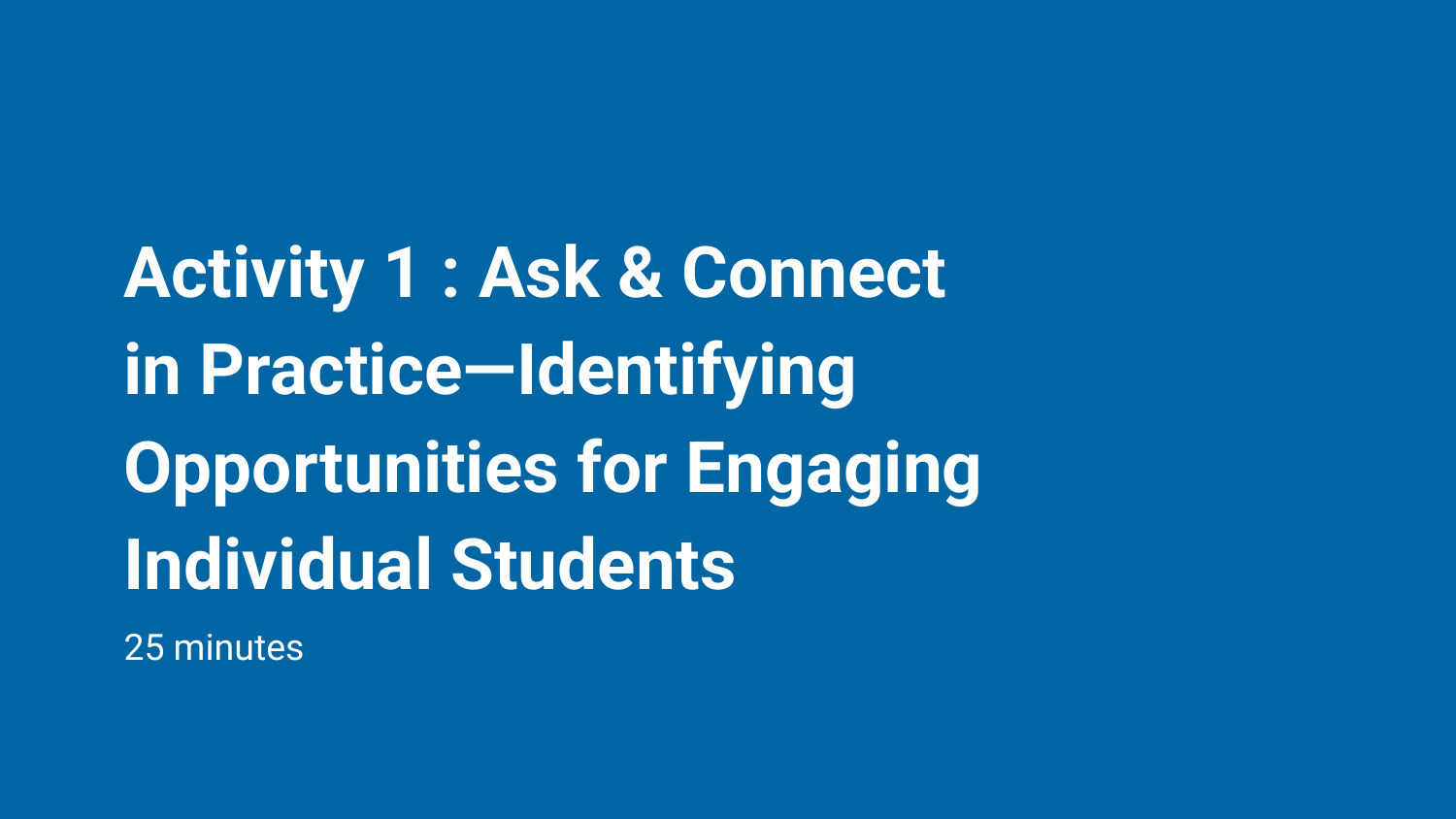

# Activity 1 : Ask & Connect in Practice—Identifying Opportunities for Engaging Individual Students
25 minutes